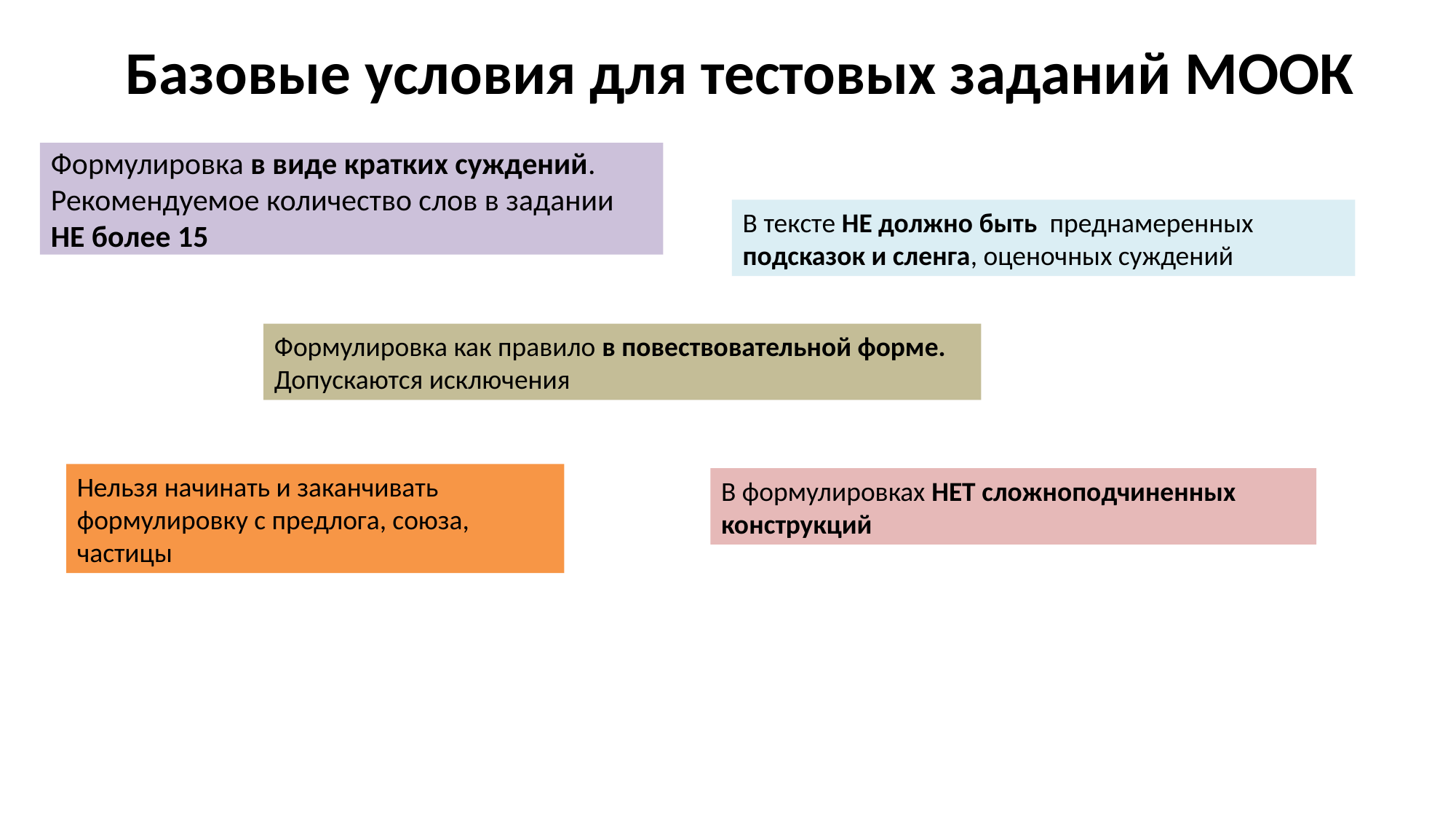

Базовые условия для тестовых заданий МООК
Формулировка в виде кратких суждений. Рекомендуемое количество слов в задании НЕ более 15
В тексте НЕ должно быть  преднамеренных подсказок и сленга, оценочных суждений
Формулировка как правило в повествовательной форме. Допускаются исключения
Нельзя начинать и заканчивать формулировку с предлога, союза, частицы
В формулировках НЕТ сложноподчиненных конструкций